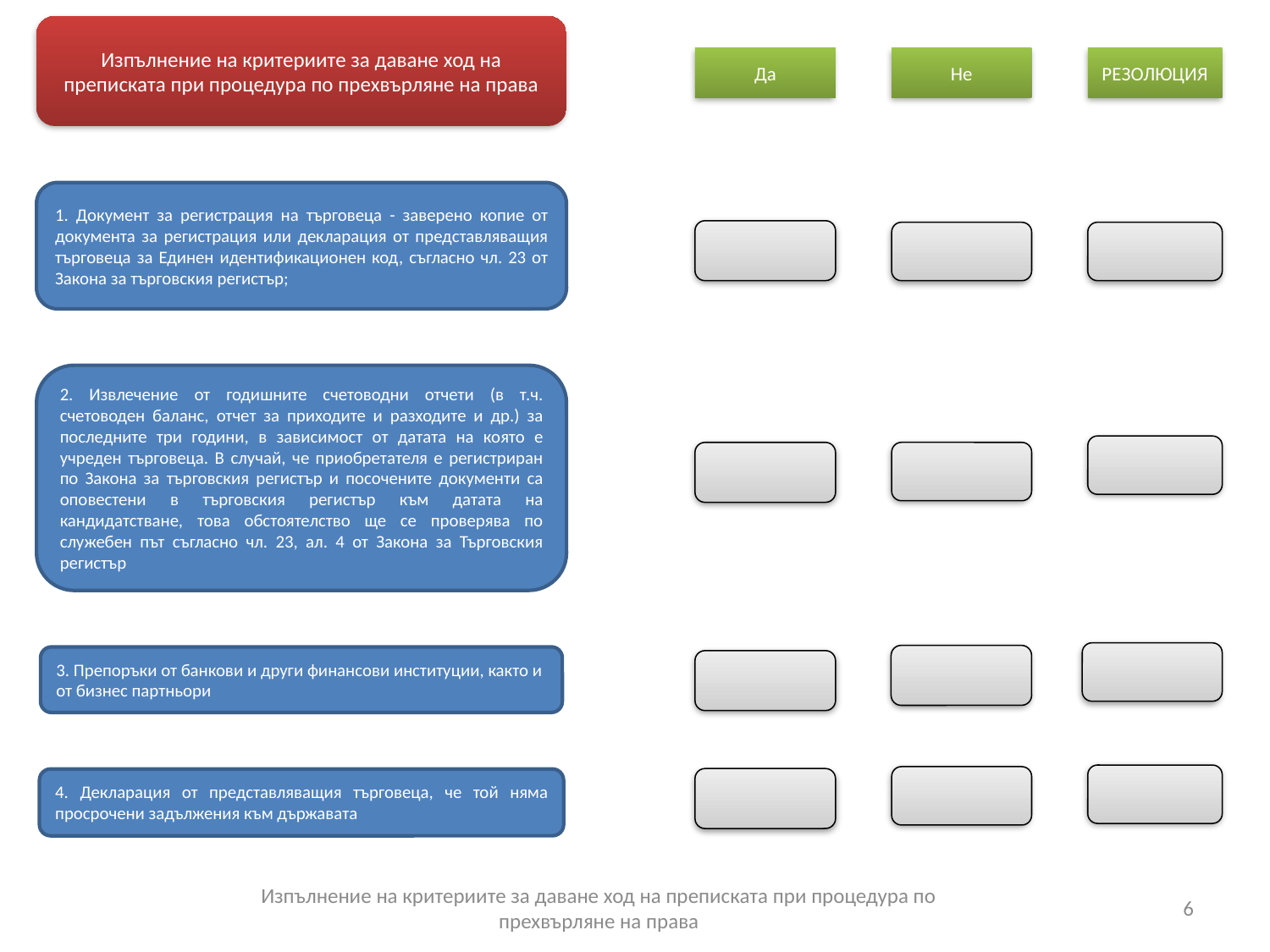

Изпълнение на критериите за даване ход на преписката при процедура по прехвърляне на права
Да
Не
РЕЗОЛЮЦИЯ
1. Документ за регистрация на търговеца - заверено копие от документа за регистрация или декларация от представляващия търговеца за Единен идентификационен код, съгласно чл. 23 от Закона за търговския регистър;

2. Извлечение от годишните счетоводни отчети (в т.ч. счетоводен баланс, отчет за приходите и разходите и др.) за последните три години, в зависимост от датата на която е учреден търговеца. В случай, че приобретателя е регистриран по Закона за търговския регистър и посочените документи са оповестени в търговския регистър към датата на кандидатстване, това обстоятелство ще се проверява по служебен път съгласно чл. 23, ал. 4 от Закона за Търговския регистър

3. Препоръки от банкови и други финансови институции, както и от бизнес партньори

4. Декларация от представляващия търговеца, че той няма просрочени задължения към държавата

Изпълнение на критериите за даване ход на преписката при процедура по прехвърляне на права

6